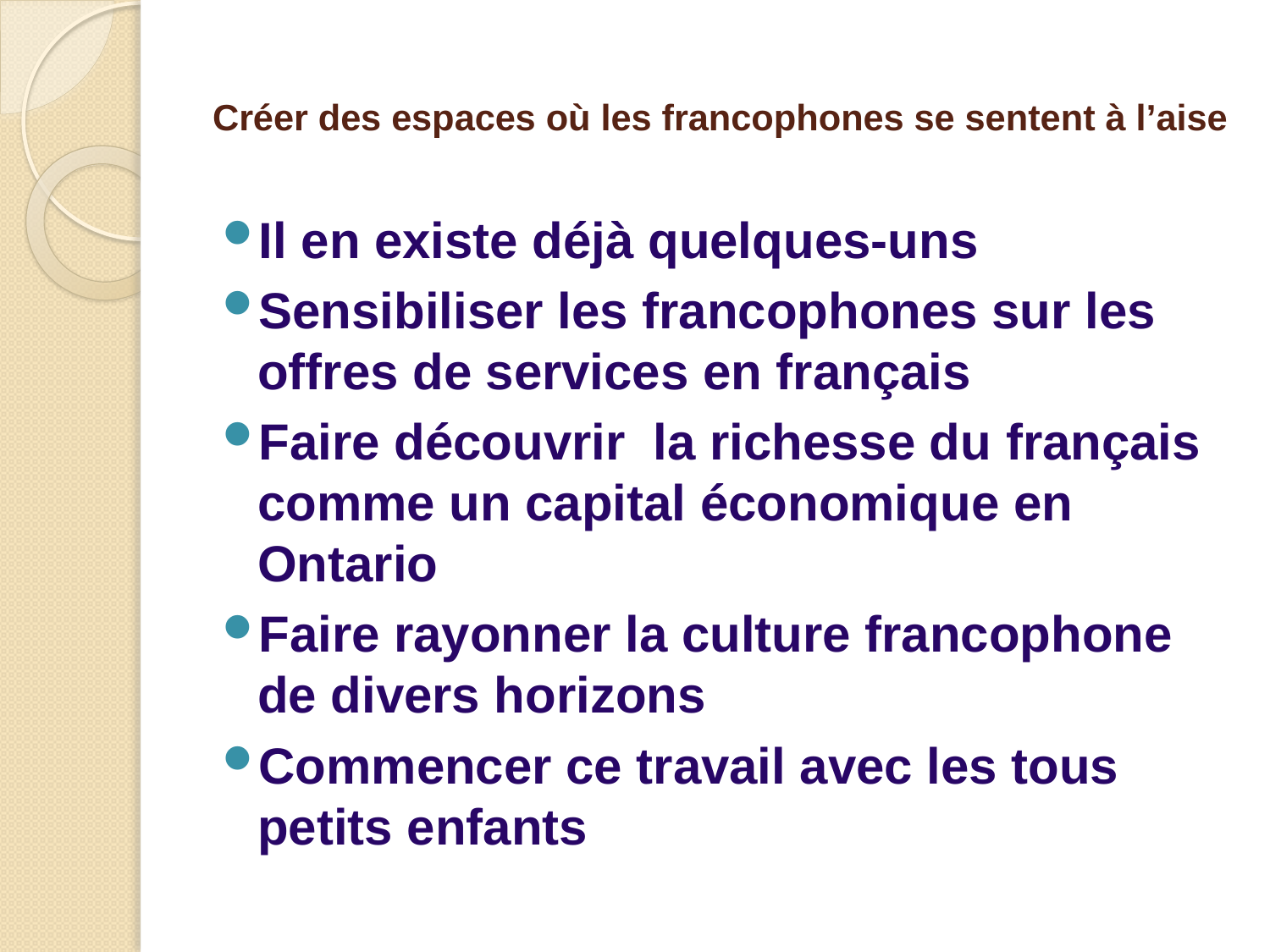

# Créer des espaces où les francophones se sentent à l’aise
Il en existe déjà quelques-uns
Sensibiliser les francophones sur les offres de services en français
Faire découvrir  la richesse du français comme un capital économique en Ontario
Faire rayonner la culture francophone de divers horizons
Commencer ce travail avec les tous petits enfants